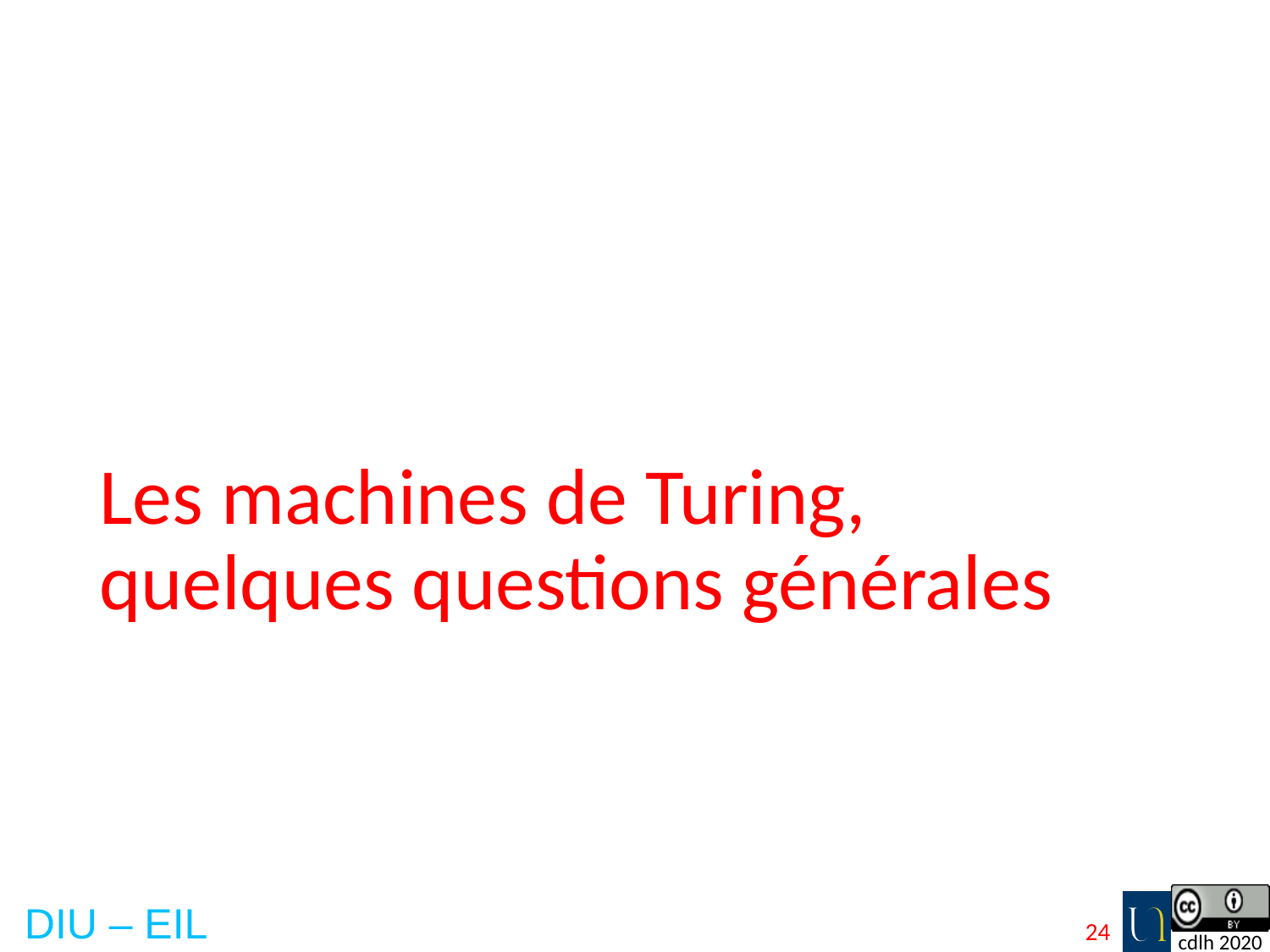

# Les machines de Turing, quelques questions générales

24